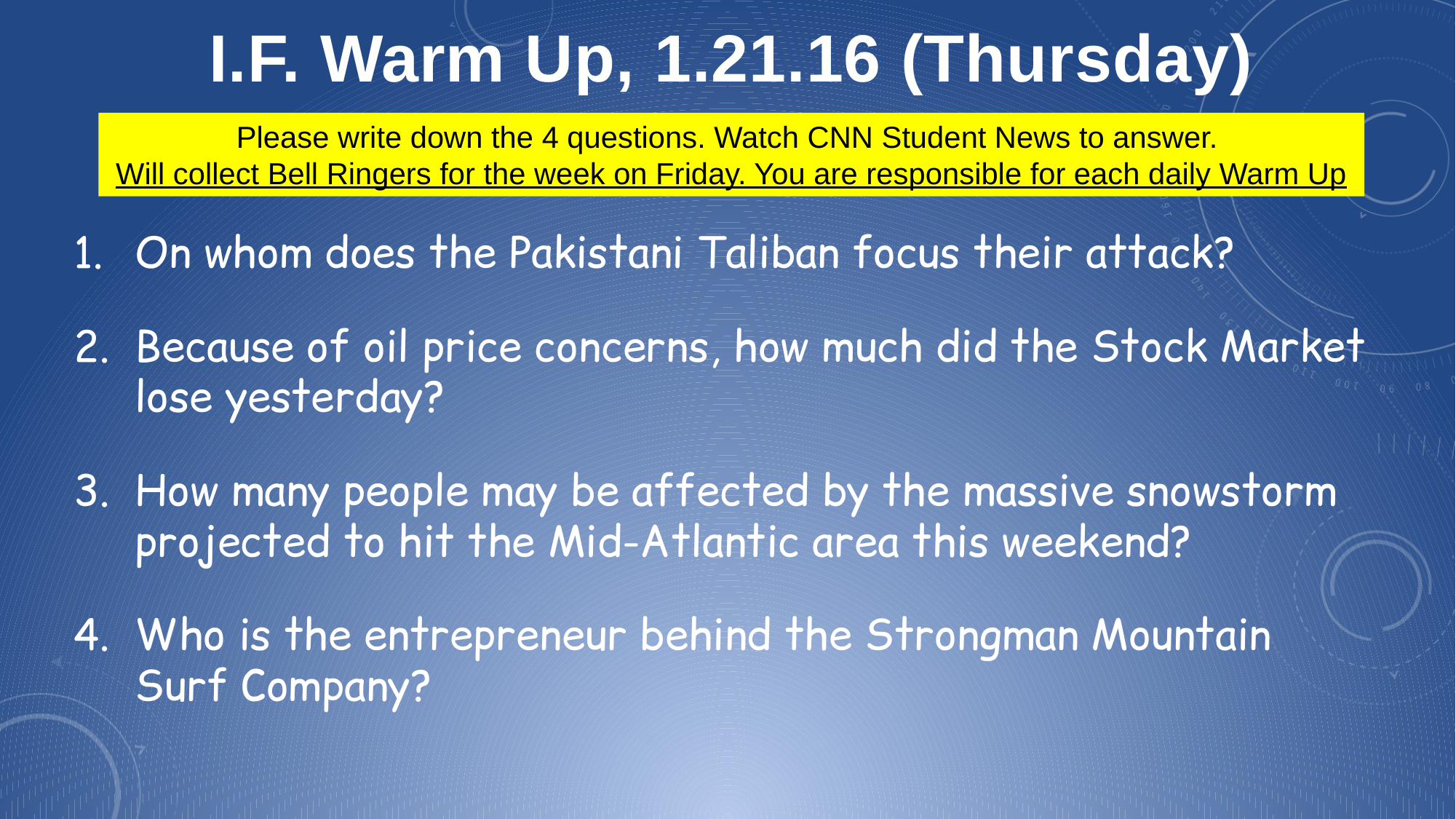

I.F. Warm Up, 1.21.16 (Thursday)
Please write down the 4 questions. Watch CNN Student News to answer.
Will collect Bell Ringers for the week on Friday. You are responsible for each daily Warm Up
On whom does the Pakistani Taliban focus their attack?
Because of oil price concerns, how much did the Stock Market lose yesterday?
How many people may be affected by the massive snowstorm projected to hit the Mid-Atlantic area this weekend?
Who is the entrepreneur behind the Strongman Mountain Surf Company?